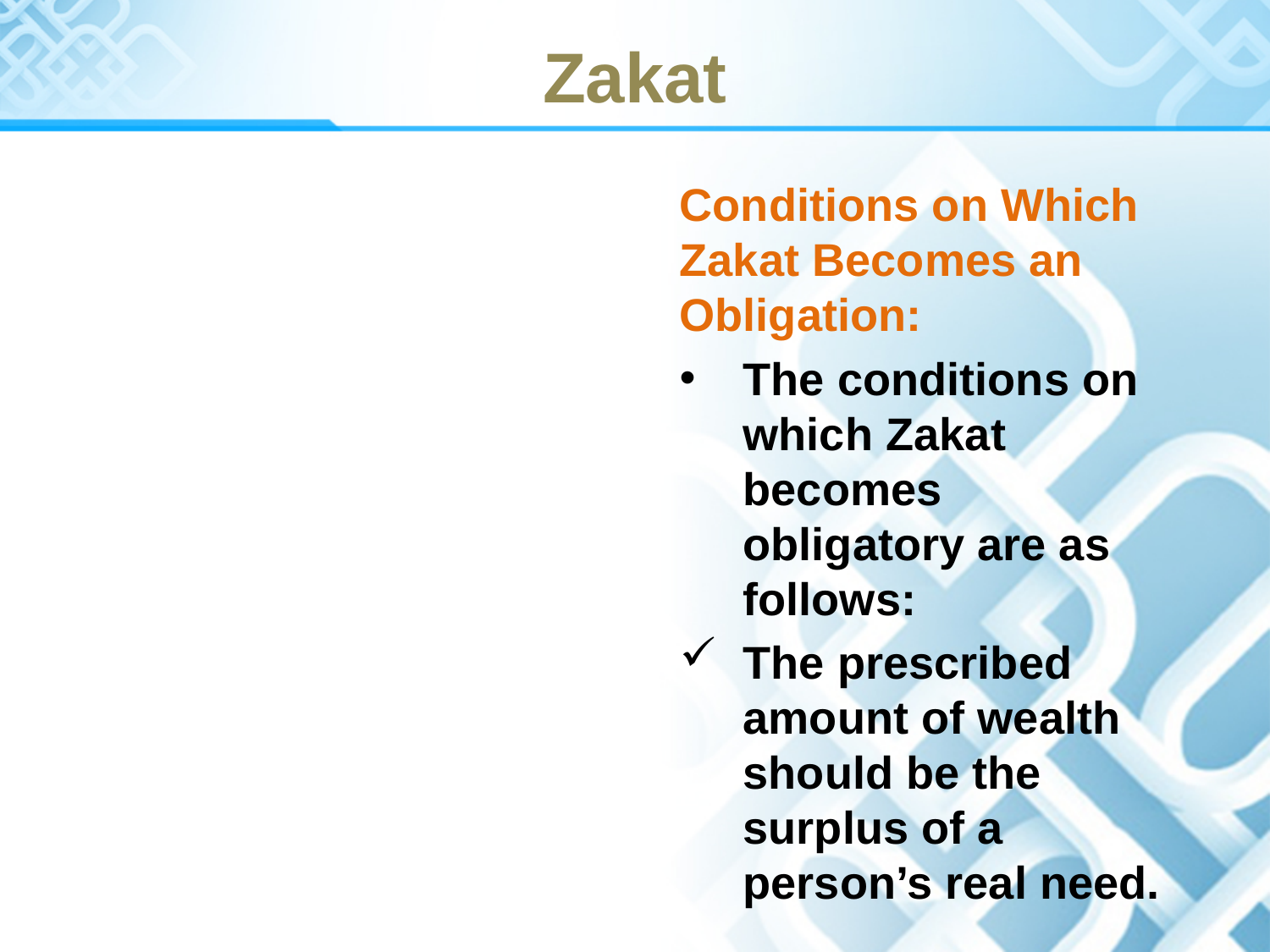

Zakat
Conditions on Which Zakat Becomes an Obligation:
The conditions on which Zakat becomes obligatory are as follows:
The prescribed amount of wealth should be the surplus of a person’s real need.